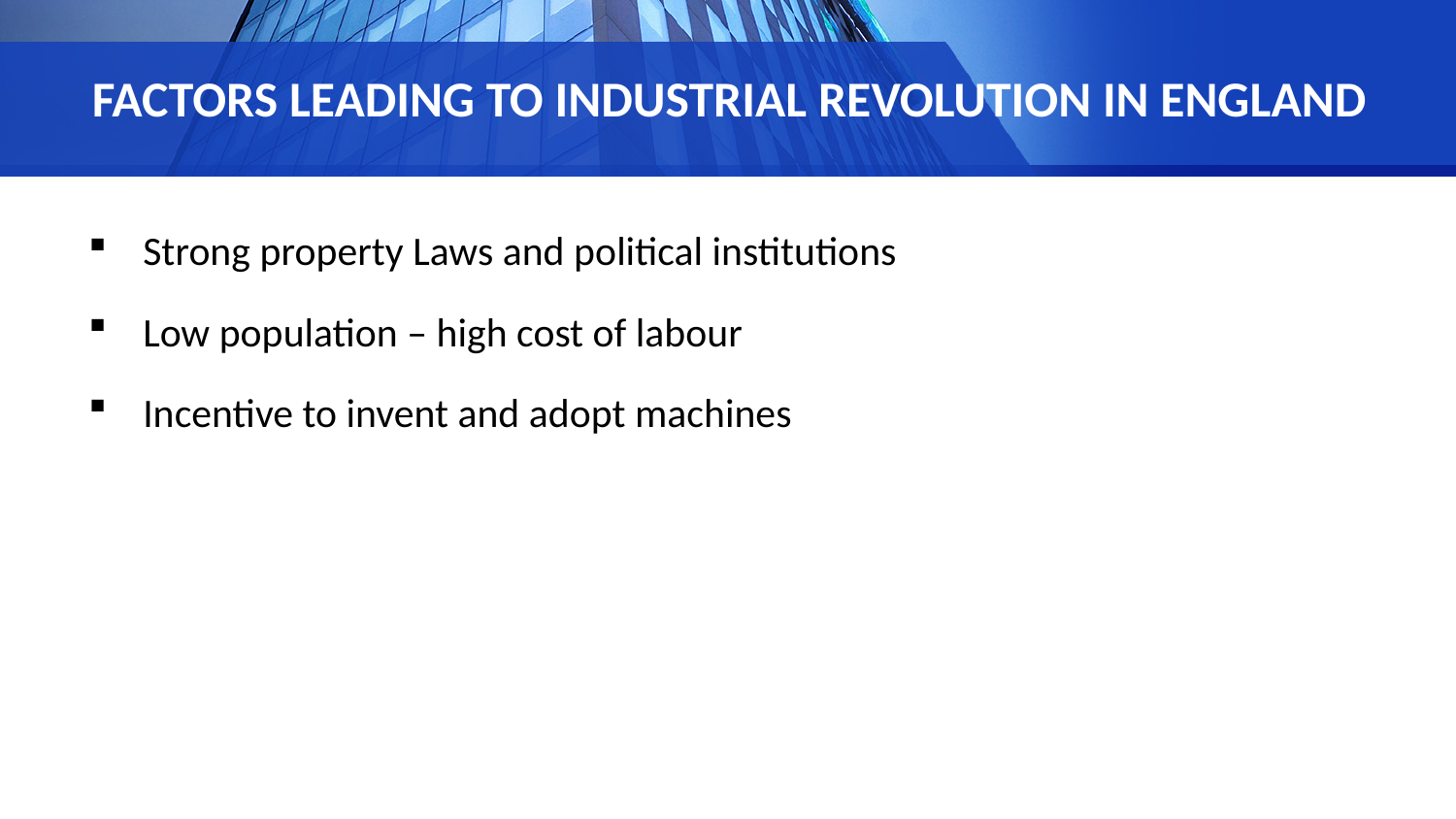

# FACTORS LEADING TO INDUSTRIAL REVOLUTION IN ENGLAND
Strong property Laws and political institutions
Low population – high cost of labour
Incentive to invent and adopt machines